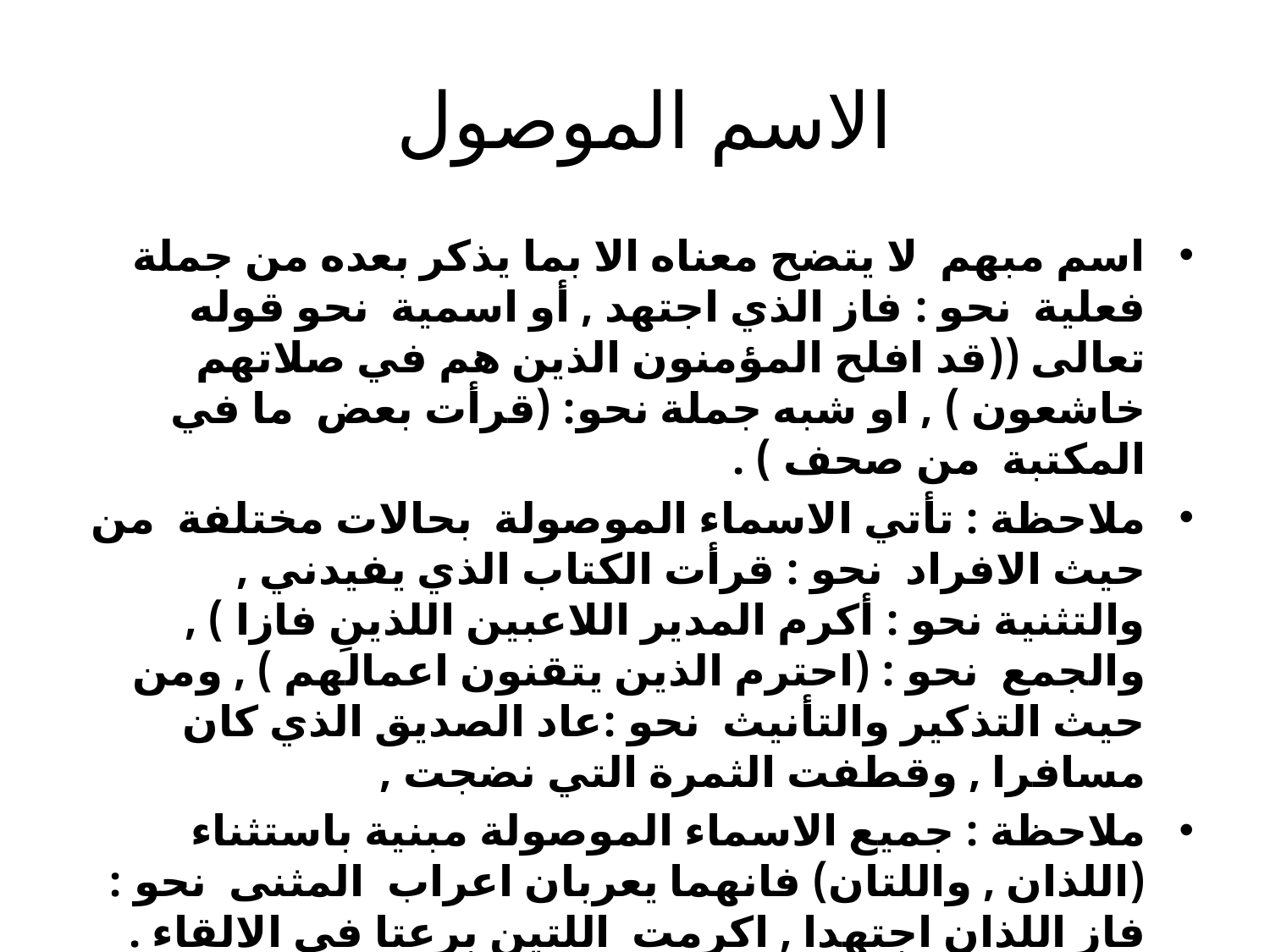

# الاسم الموصول
اسم مبهم  لا يتضح معناه الا بما يذكر بعده من جملة فعلية  نحو : فاز الذي اجتهد , أو اسمية  نحو قوله تعالى ((قد افلح المؤمنون الذين هم في صلاتهم خاشعون ) , او شبه جملة نحو: (قرأت بعض  ما في المكتبة  من صحف ) .
ملاحظة : تأتي الاسماء الموصولة  بحالات مختلفة  من حيث الافراد  نحو : قرأت الكتاب الذي يفيدني , والتثنية نحو : أكرم المدير اللاعبين اللذينِ فازا ) , والجمع  نحو : (احترم الذين يتقنون اعمالهم ) , ومن حيث التذكير والتأنيث  نحو :عاد الصديق الذي كان مسافرا , وقطفت الثمرة التي نضجت ,
ملاحظة : جميع الاسماء الموصولة مبنية باستثناء (اللذان , واللتان) فانهما يعربان اعراب  المثنى  نحو : فاز اللذان اجتهدا , اكرمت  اللتين برعتا في الالقاء .